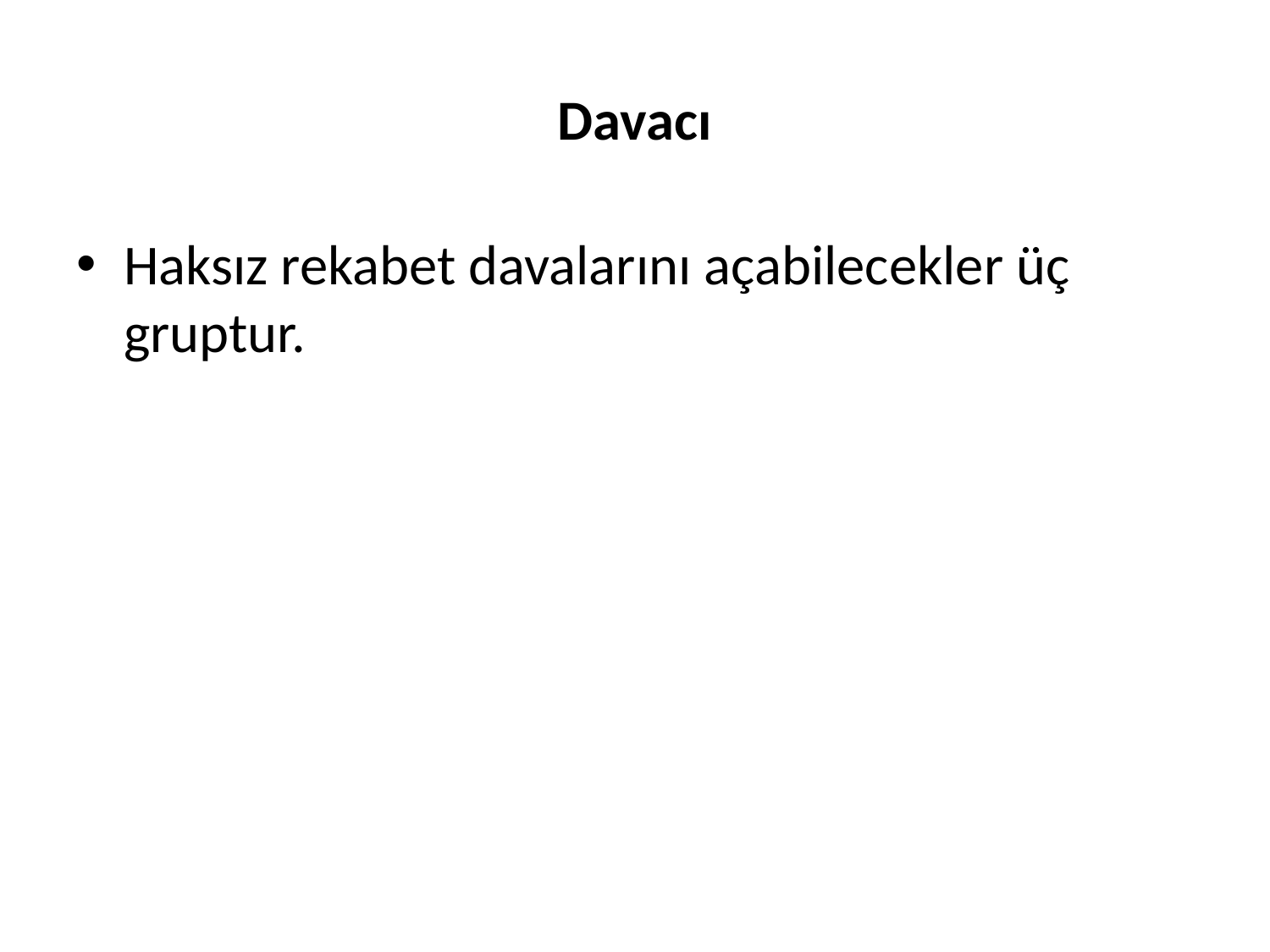

# Davacı
Haksız rekabet davalarını açabilecekler üç gruptur.